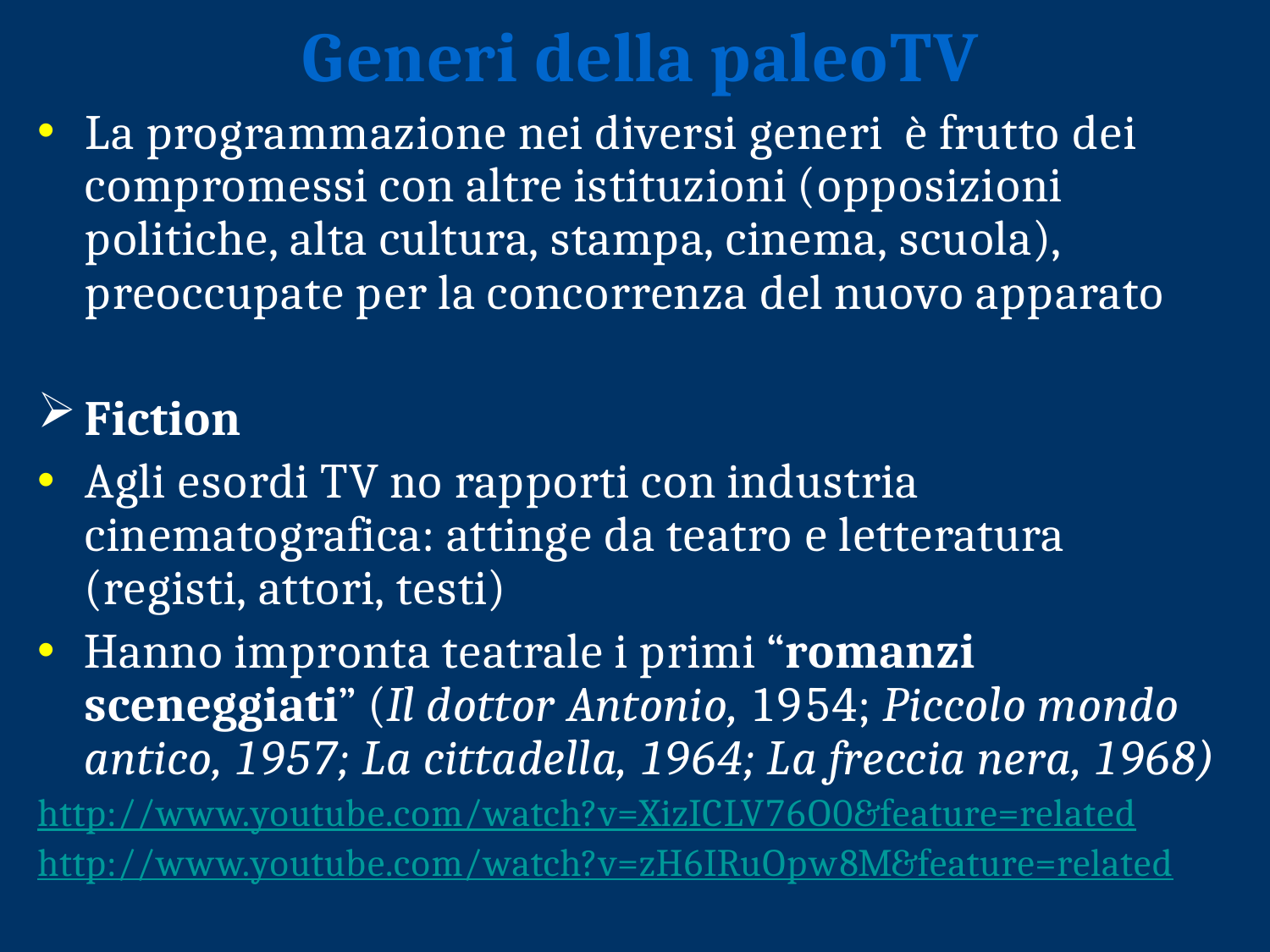

# Generi della paleoTV
La programmazione nei diversi generi  è frutto dei compromessi con altre istituzioni (opposizioni politiche, alta cultura, stampa, cinema, scuola), preoccupate per la concorrenza del nuovo apparato

Fiction
Agli esordi TV no rapporti con industria cinematografica: attinge da teatro e letteratura (registi, attori, testi)
Hanno impronta teatrale i primi “romanzi sceneggiati” (Il dottor Antonio, 1954; Piccolo mondo antico, 1957; La cittadella, 1964; La freccia nera, 1968)
http://www.youtube.com/watch?v=XizICLV76O0&feature=related
http://www.youtube.com/watch?v=zH6IRuOpw8M&feature=related